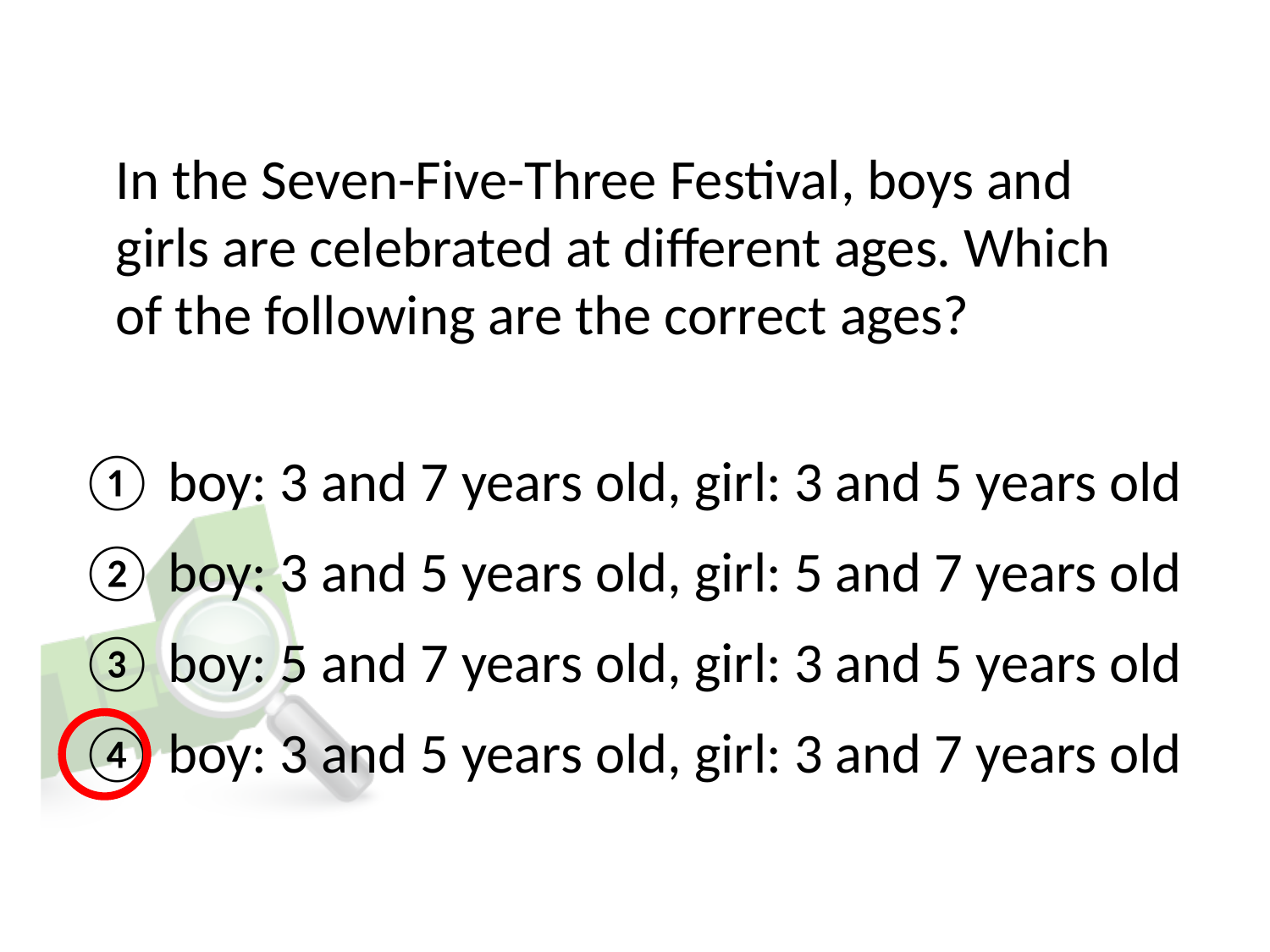

# In the Seven-Five-Three Festival, boys and girls are celebrated at different ages. Which of the following are the correct ages?
① boy: 3 and 7 years old, girl: 3 and 5 years old
② boy: 3 and 5 years old, girl: 5 and 7 years old
③ boy: 5 and 7 years old, girl: 3 and 5 years old
④ boy: 3 and 5 years old, girl: 3 and 7 years old